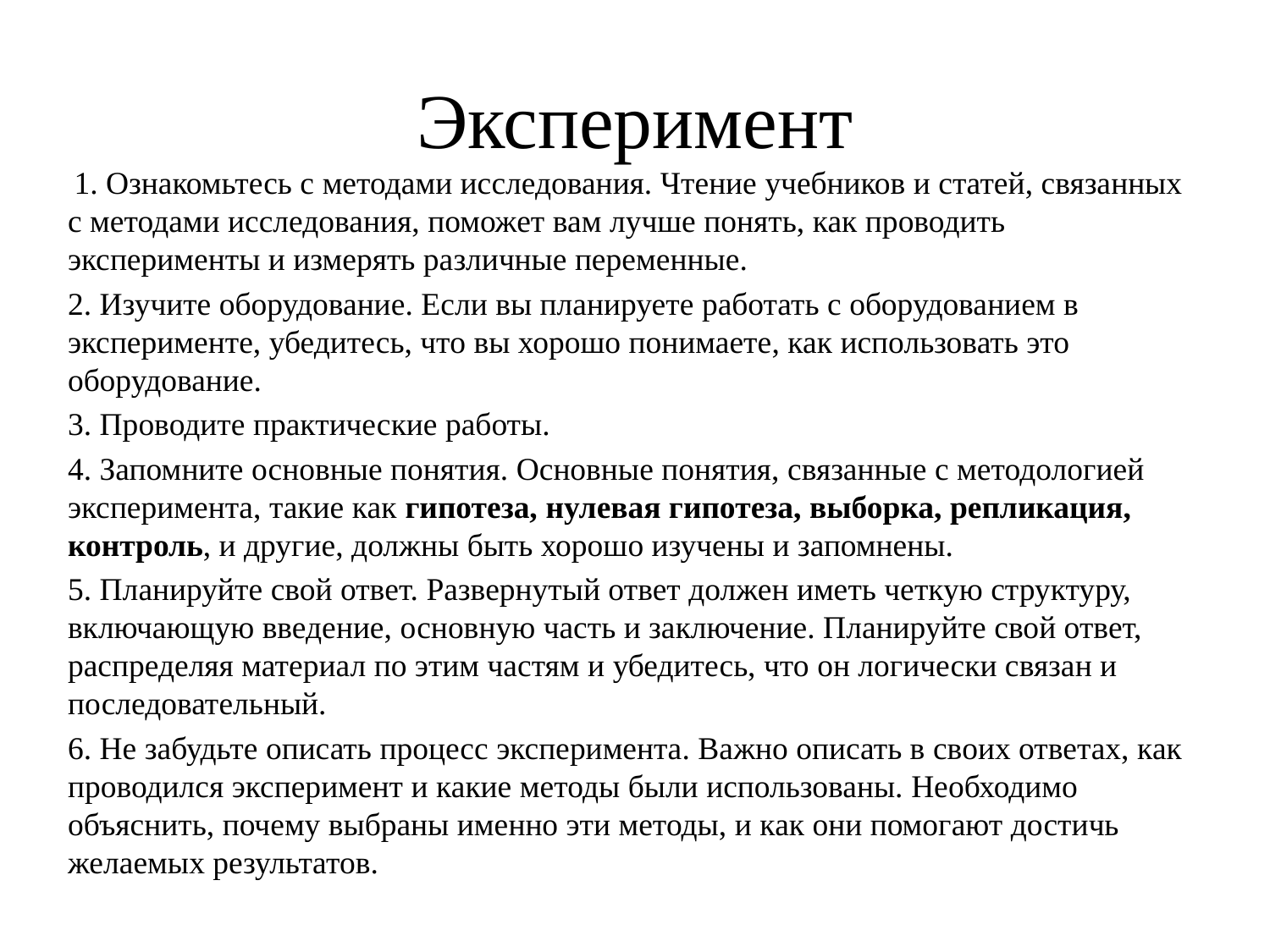

# Эксперимент
 1. Ознакомьтесь с методами исследования. Чтение учебников и статей, связанных с методами исследования, поможет вам лучше понять, как проводить эксперименты и измерять различные переменные.
2. Изучите оборудование. Если вы планируете работать с оборудованием в эксперименте, убедитесь, что вы хорошо понимаете, как использовать это оборудование.
3. Проводите практические работы.
4. Запомните основные понятия. Основные понятия, связанные с методологией эксперимента, такие как гипотеза, нулевая гипотеза, выборка, репликация, контроль, и другие, должны быть хорошо изучены и запомнены.
5. Планируйте свой ответ. Развернутый ответ должен иметь четкую структуру, включающую введение, основную часть и заключение. Планируйте свой ответ, распределяя материал по этим частям и убедитесь, что он логически связан и последовательный.
6. Не забудьте описать процесс эксперимента. Важно описать в своих ответах, как проводился эксперимент и какие методы были использованы. Необходимо объяснить, почему выбраны именно эти методы, и как они помогают достичь желаемых результатов.